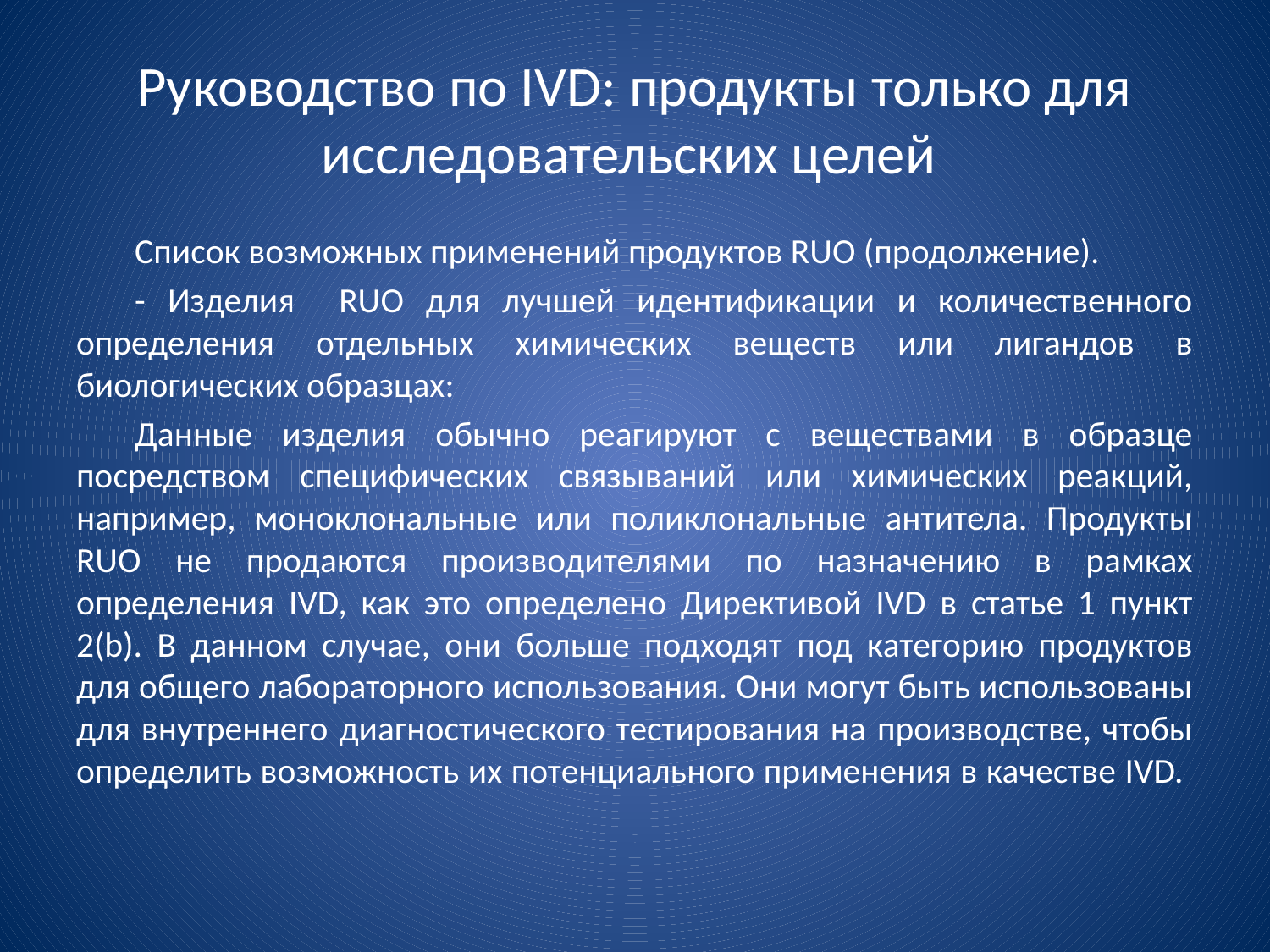

# Руководство по IVD: продукты только для исследовательских целей
Список возможных применений продуктов RUO (продолжение).
- Изделия  RUO для лучшей идентификации и количественного определения отдельных химических веществ или лигандов в биологических образцах:
Данные изделия обычно реагируют с веществами в образце посредством специфических связываний или химических реакций, например, моноклональные или поликлональные антитела. Продукты RUO не продаются производителями по назначению в рамках определения IVD, как это определено Директивой IVD в статье 1 пункт 2(b). В данном случае, они больше подходят под категорию продуктов для общего лабораторного использования. Они могут быть использованы для внутреннего диагностического тестирования на производстве, чтобы определить возможность их потенциального применения в качестве IVD.